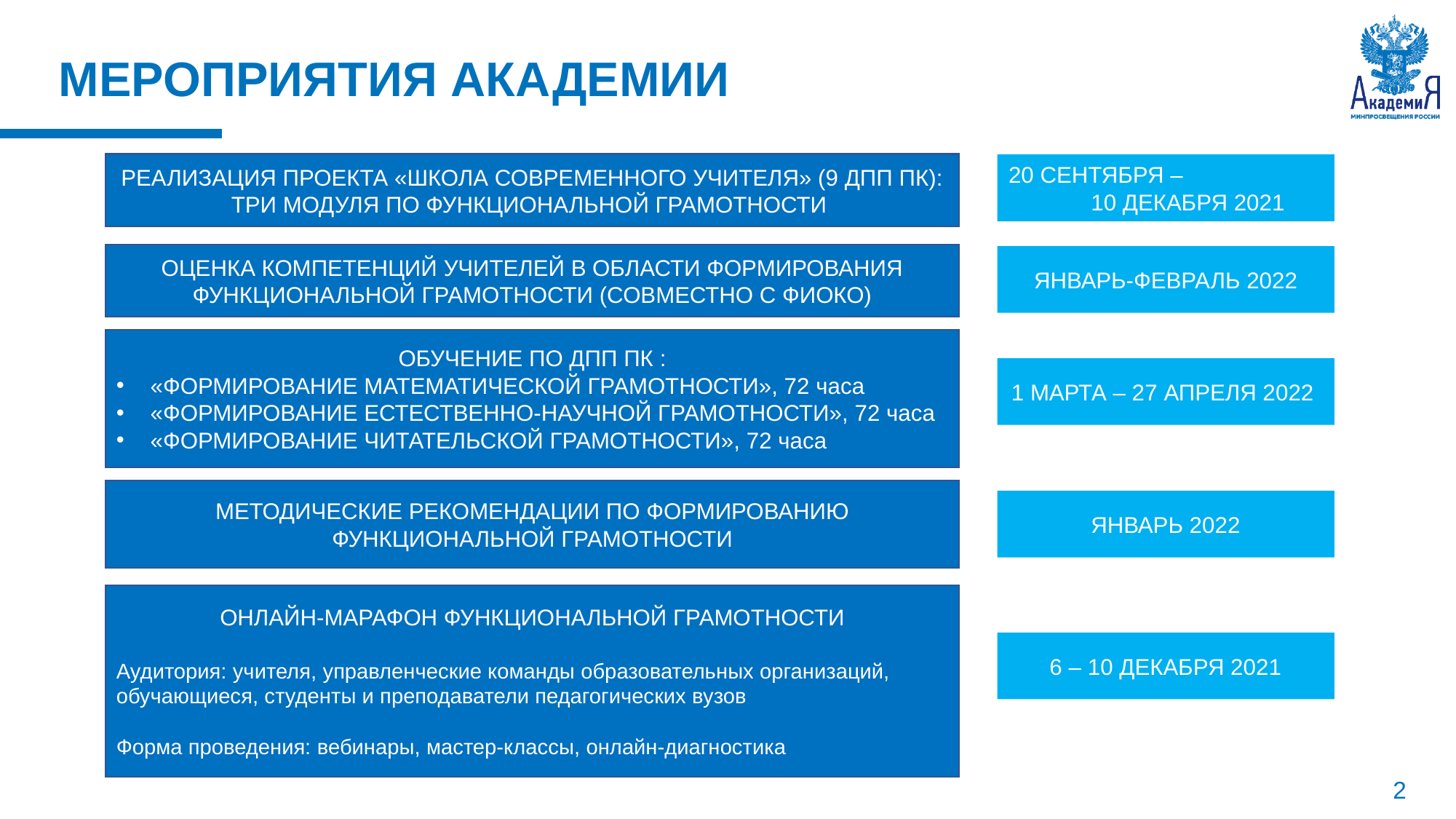

МЕРОПРИЯТИЯ АКАДЕМИИ
РЕАЛИЗАЦИЯ ПРОЕКТА «ШКОЛА СОВРЕМЕННОГО УЧИТЕЛЯ» (9 ДПП ПК): ТРИ МОДУЛЯ ПО ФУНКЦИОНАЛЬНОЙ ГРАМОТНОСТИ
20 СЕНТЯБРЯ –                              10 ДЕКАБРЯ 2021
ОЦЕНКА КОМПЕТЕНЦИЙ УЧИТЕЛЕЙ В ОБЛАСТИ ФОРМИРОВАНИЯ ФУНКЦИОНАЛЬНОЙ ГРАМОТНОСТИ (СОВМЕСТНО С ФИОКО)
ЯНВАРЬ-ФЕВРАЛЬ 2022
ОБУЧЕНИЕ ПО ДПП ПК :
«ФОРМИРОВАНИЕ МАТЕМАТИЧЕСКОЙ ГРАМОТНОСТИ», 72 часа
«ФОРМИРОВАНИЕ ЕСТЕСТВЕННО-НАУЧНОЙ ГРАМОТНОСТИ», 72 часа
«ФОРМИРОВАНИЕ ЧИТАТЕЛЬСКОЙ ГРАМОТНОСТИ», 72 часа
1 МАРТА – 27 АПРЕЛЯ 2022
МЕТОДИЧЕСКИЕ РЕКОМЕНДАЦИИ ПО ФОРМИРОВАНИЮ ФУНКЦИОНАЛЬНОЙ ГРАМОТНОСТИ
ЯНВАРЬ 2022
ОНЛАЙН-МАРАФОН ФУНКЦИОНАЛЬНОЙ ГРАМОТНОСТИ

Аудитория: учителя, управленческие команды образовательных организаций, обучающиеся, студенты и преподаватели педагогических вузов

Форма проведения: вебинары, мастер-классы, онлайн-диагностика
6 – 10 ДЕКАБРЯ 2021